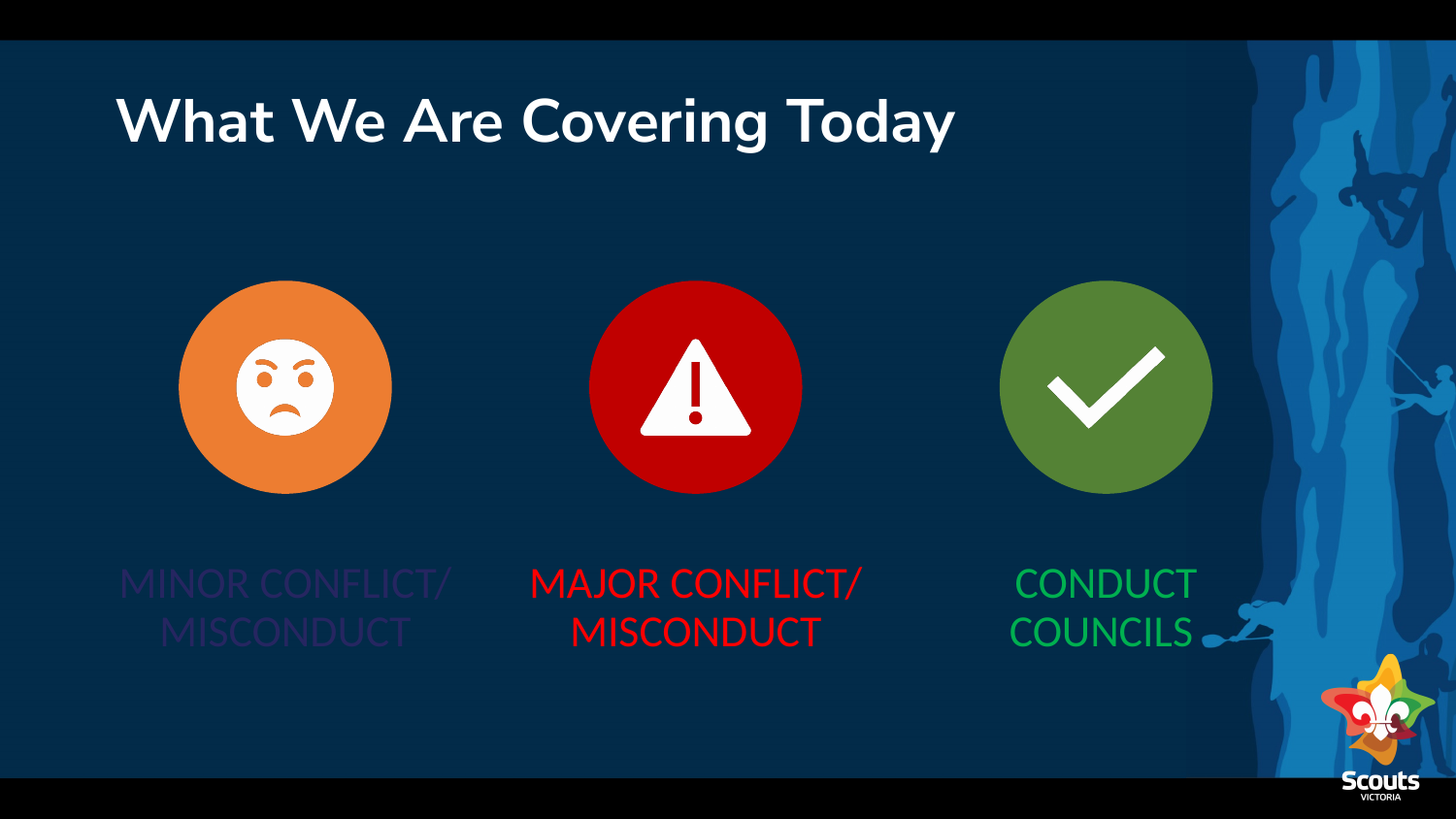

# What We Are Covering Today
Minor conflict/ misconduct
Major conflict/ misconduct
Conduct councils